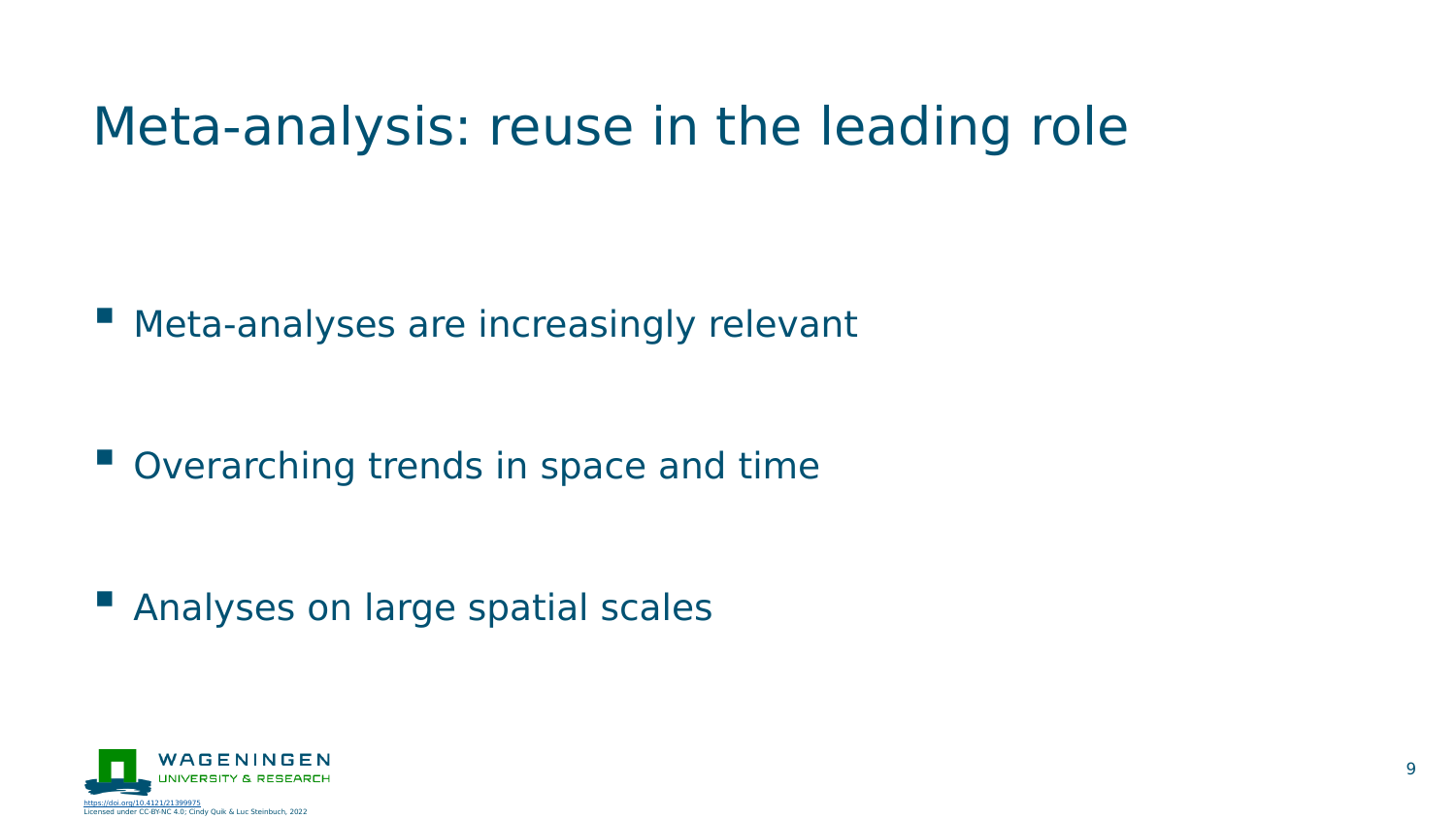

# Meta-analysis: reuse in the leading role

Meta-analyses are increasingly relevant

Overarching trends in space and time

Analyses on large spatial scales

9